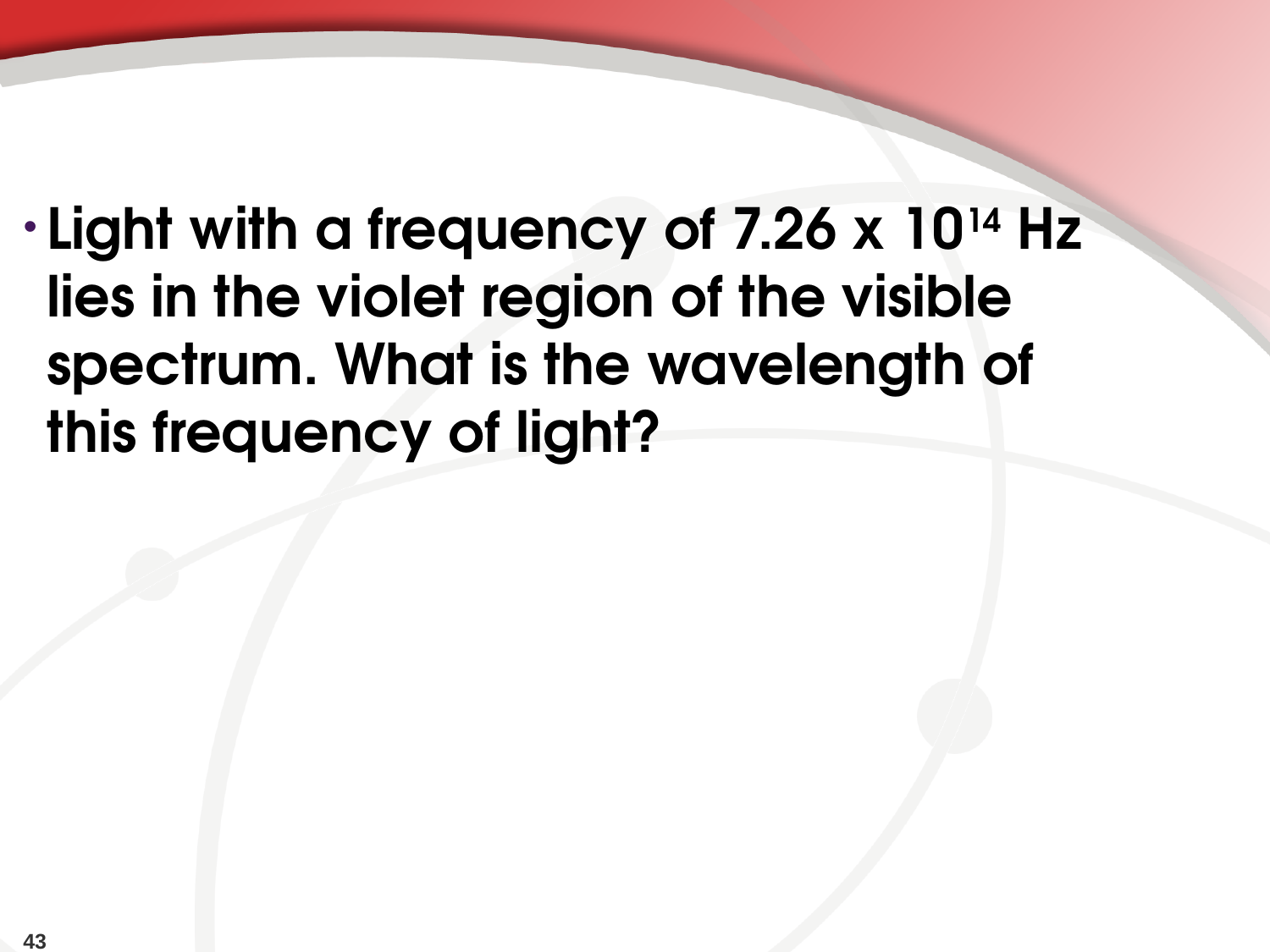

#
Light with a frequency of 7.26 x 1014 Hz lies in the violet region of the visible spectrum. What is the wavelength of this frequency of light?
43